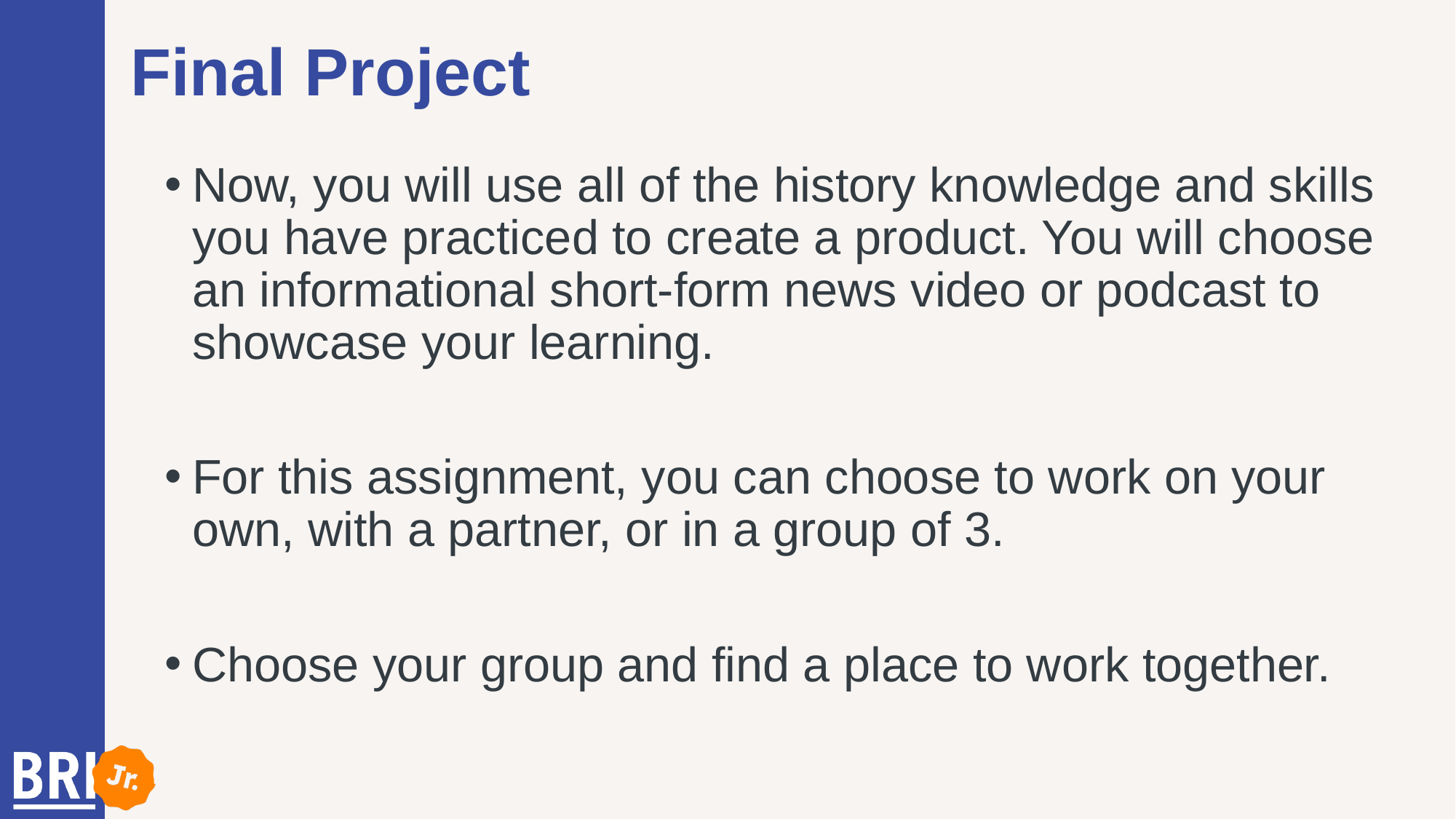

# Final Project
Now, you will use all of the history knowledge and skills you have practiced to create a product. You will choose an informational short-form news video or podcast to showcase your learning.

For this assignment, you can choose to work on your own, with a partner, or in a group of 3.

Choose your group and find a place to work together.